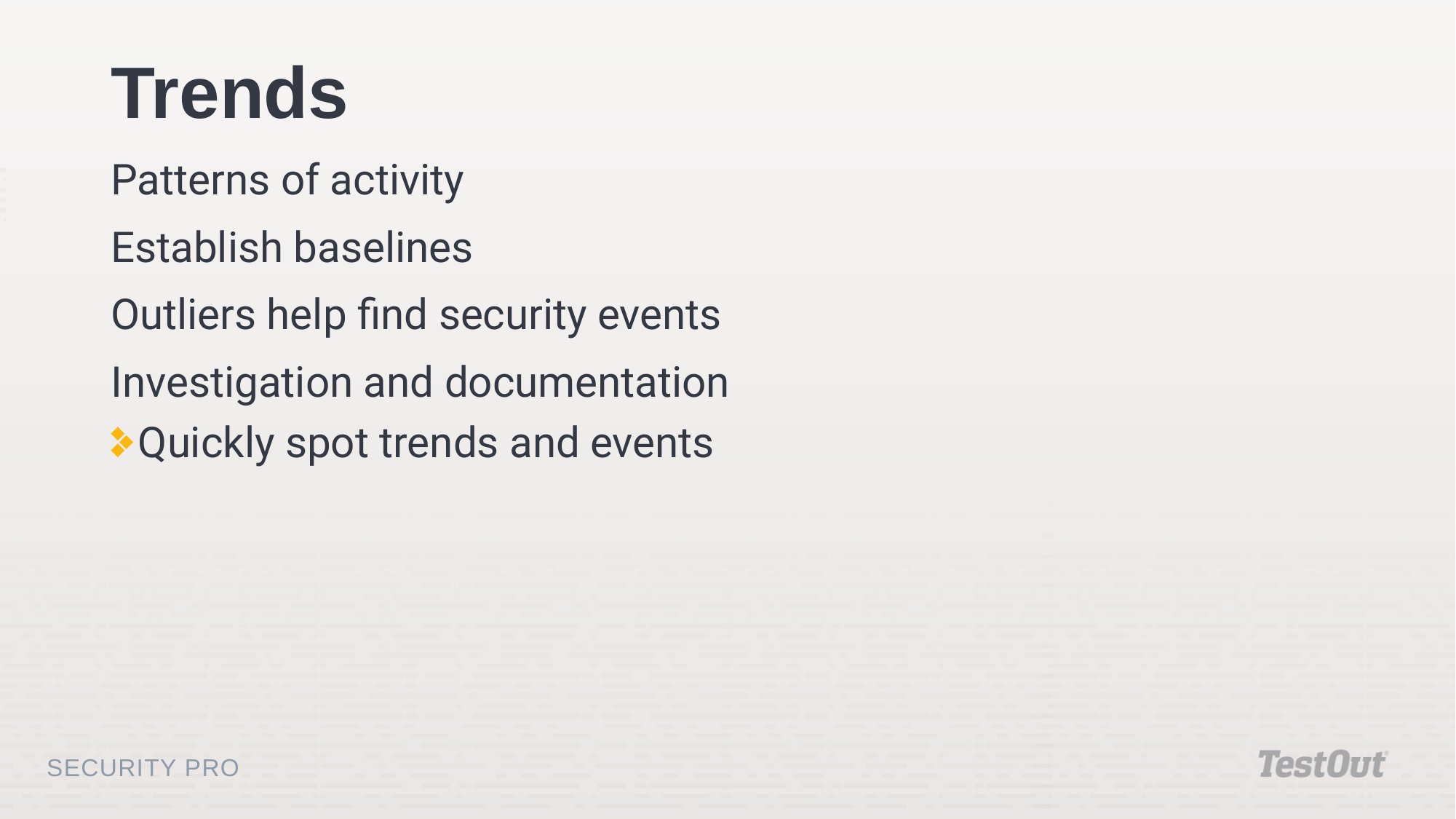

# Trends
Patterns of activity
Establish baselines
Outliers help find security events
Investigation and documentation
Quickly spot trends and events
Security Pro